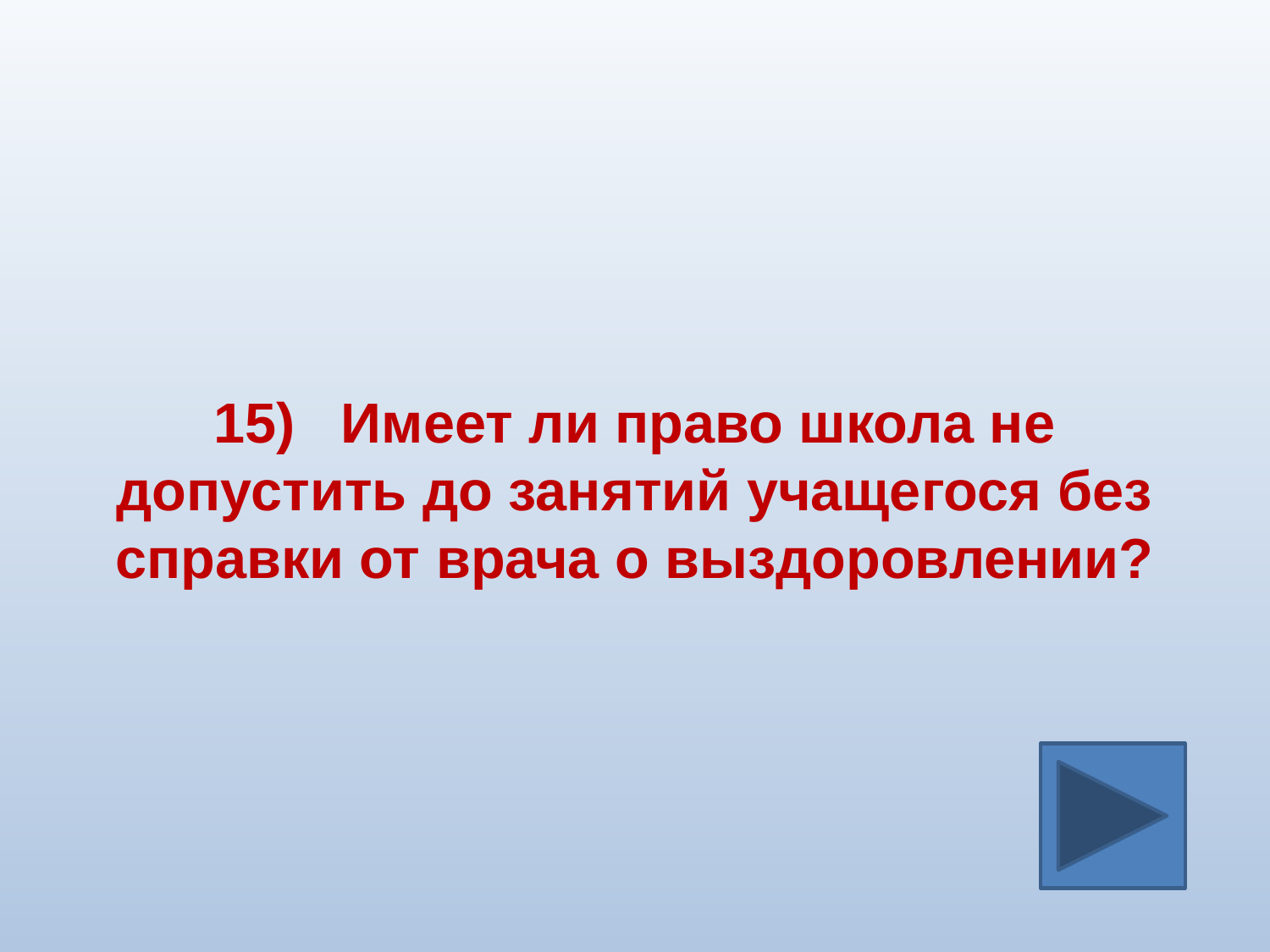

#

15)	Имеет ли право школа не допустить до занятий учащегося без справки от врача о выздоровлении?